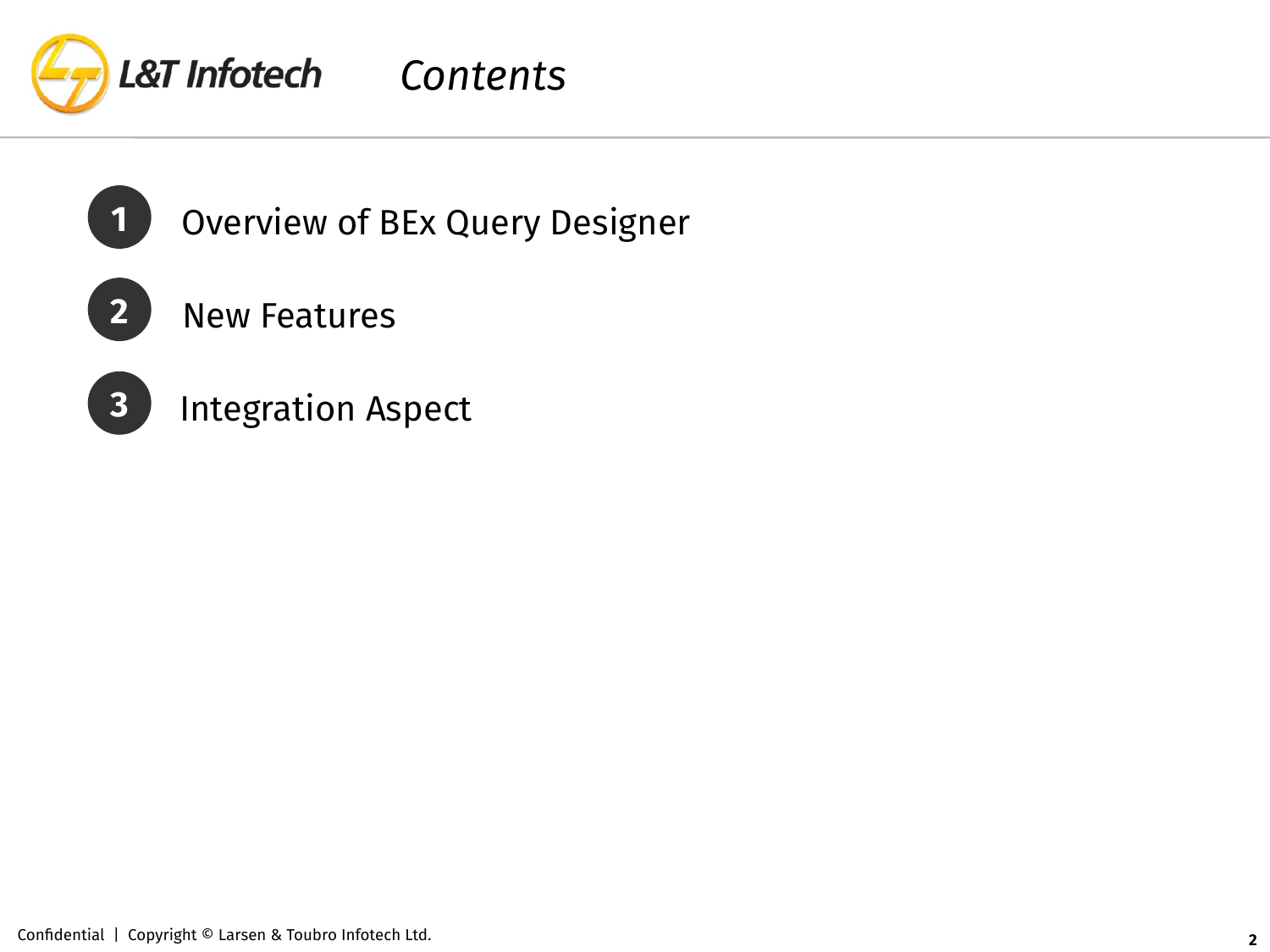

# Contents
1
Overview of BEx Query Designer
2
New Features
3
Integration Aspect
Confidential  |  Copyright © Larsen & Toubro Infotech Ltd.
2